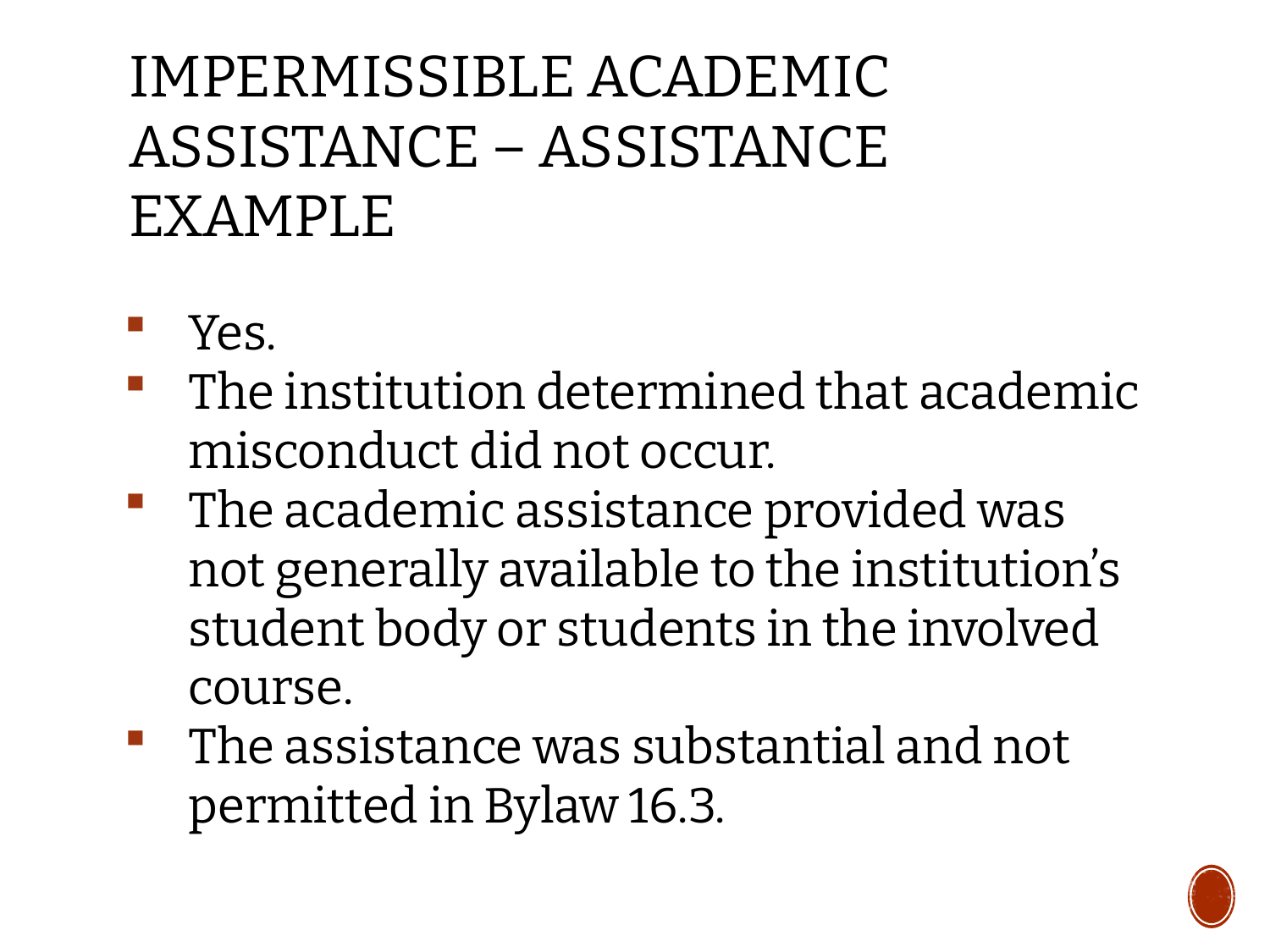

# Impermissible Academic Assistance – Assistance Example
Yes.
The institution determined that academic misconduct did not occur.
The academic assistance provided was not generally available to the institution’s student body or students in the involved course.
The assistance was substantial and not permitted in Bylaw 16.3.